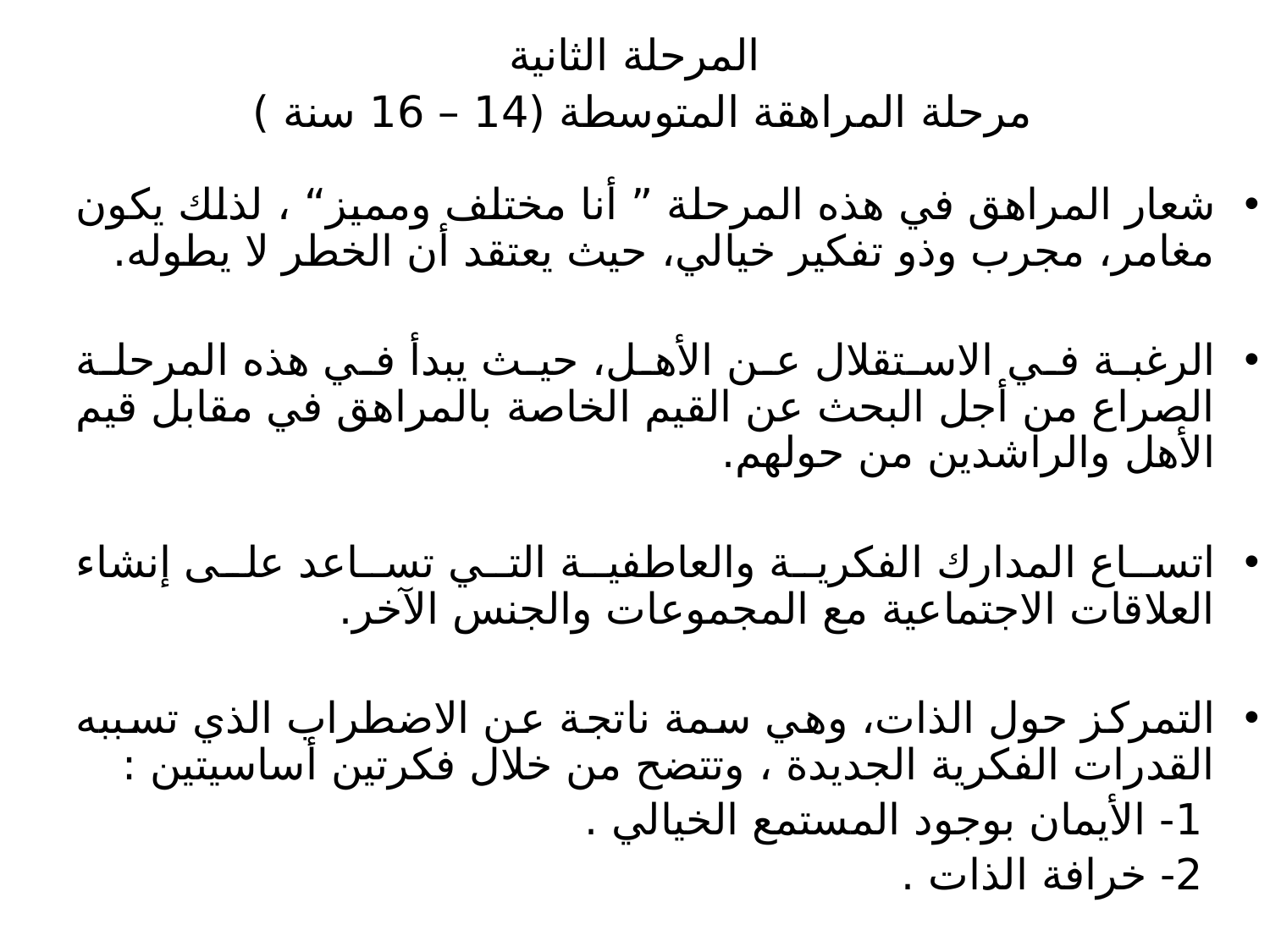

# المرحلة الثانية مرحلة المراهقة المتوسطة (14 – 16 سنة )

شعار المراهق في هذه المرحلة ” أنا مختلف ومميز“ ، لذلك يكون مغامر، مجرب وذو تفكير خيالي، حيث يعتقد أن الخطر لا يطوله.

الرغبة في الاستقلال عن الأهل، حيث يبدأ في هذه المرحلة الصراع من أجل البحث عن القيم الخاصة بالمراهق في مقابل قيم الأهل والراشدين من حولهم.

اتساع المدارك الفكرية والعاطفية التي تساعد على إنشاء العلاقات الاجتماعية مع المجموعات والجنس الآخر.

التمركز حول الذات، وهي سمة ناتجة عن الاضطراب الذي تسببه القدرات الفكرية الجديدة ، وتتضح من خلال فكرتين أساسيتين :
    1- الأيمان بوجود المستمع الخيالي .
    2- خرافة الذات .